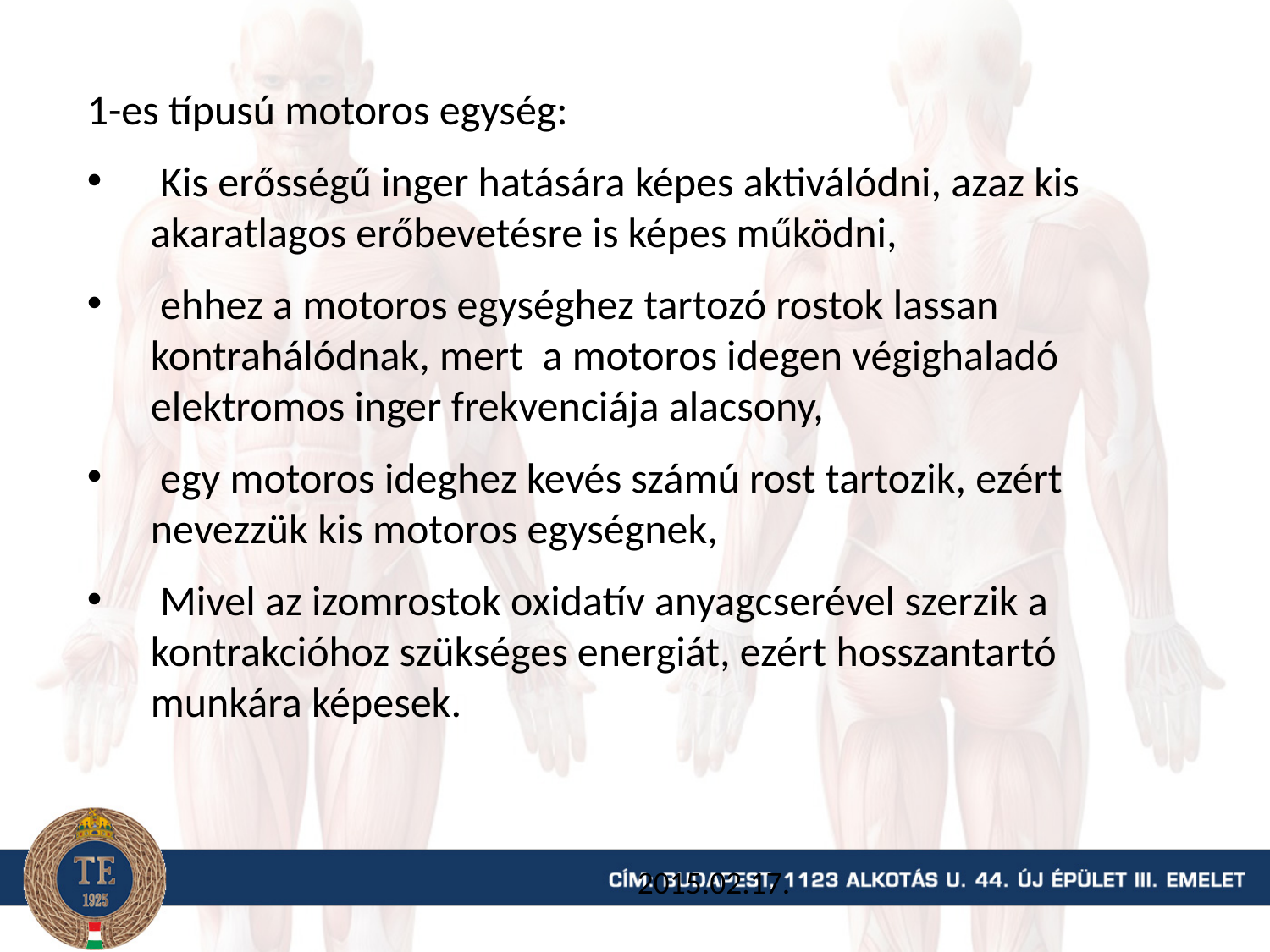

1-es típusú motoros egység:
 Kis erősségű inger hatására képes aktiválódni, azaz kis akaratlagos erőbevetésre is képes működni,
 ehhez a motoros egységhez tartozó rostok lassan kontrahálódnak, mert  a motoros idegen végighaladó elektromos inger frekvenciája alacsony,
 egy motoros ideghez kevés számú rost tartozik, ezért nevezzük kis motoros egységnek,
 Mivel az izomrostok oxidatív anyagcserével szerzik a kontrakcióhoz szükséges energiát, ezért hosszantartó munkára képesek.
2015.02.17.